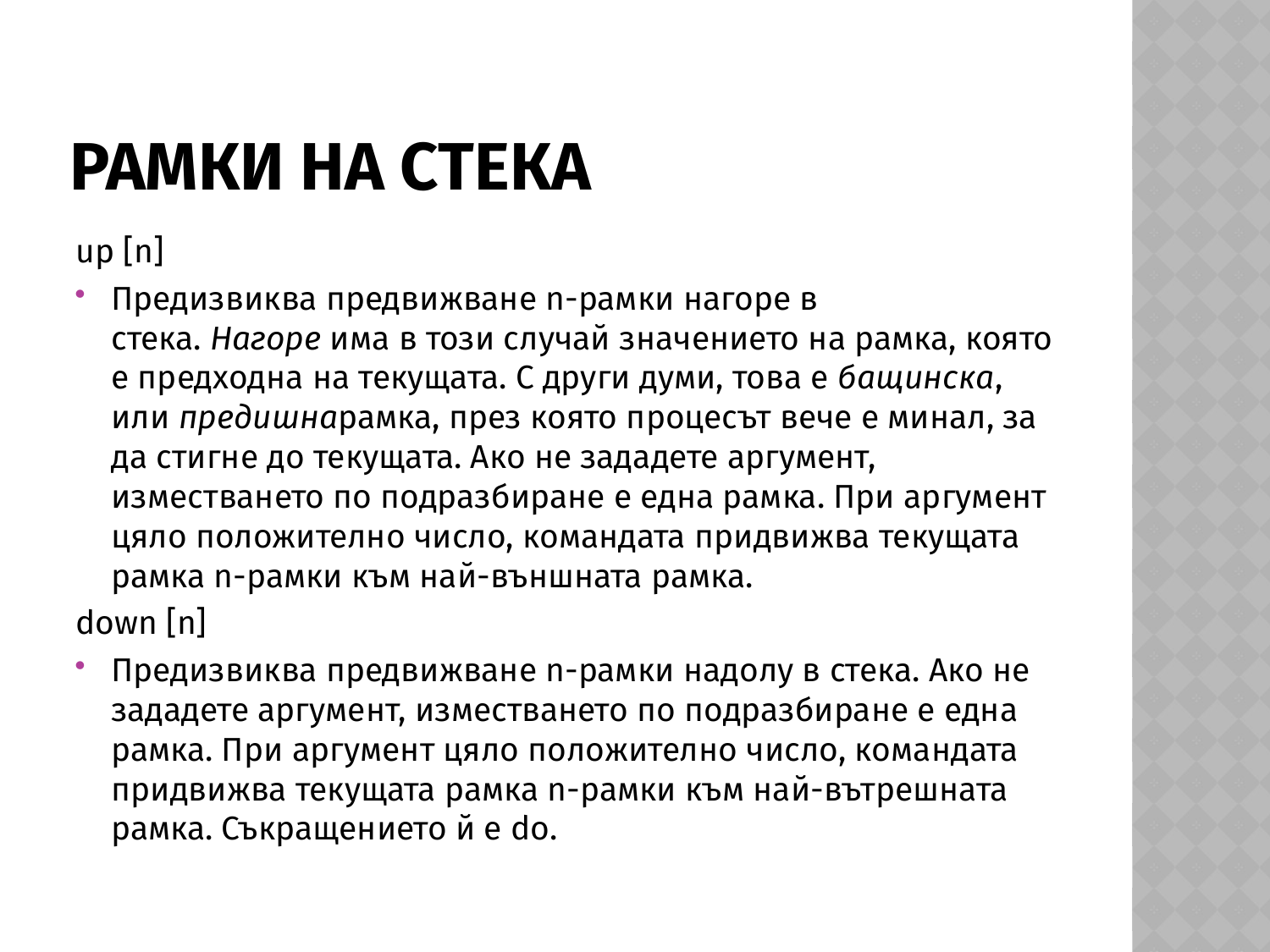

# Рамки на стека
up [n]
Предизвиква предвижване n-рамки нагоре в стека. Нагоре има в този случай значението на рамка, която е предходна на текущата. С други думи, това е бащинска, или предишнарамка, през която процесът вече е минал, за да стигне до текущата. Ако не зададете аргумент, изместването по подразбиране е една рамка. При аргумент цяло положително число, командата придвижва текущата рамка n-рамки към най-външната рамка.
down [n]
Предизвиква предвижване n-рамки надолу в стека. Ако не зададете аргумент, изместването по подразбиране е една рамка. При аргумент цяло положително число, командата придвижва текущата рамка n-рамки към най-вътрешната рамка. Съкращението й е do.